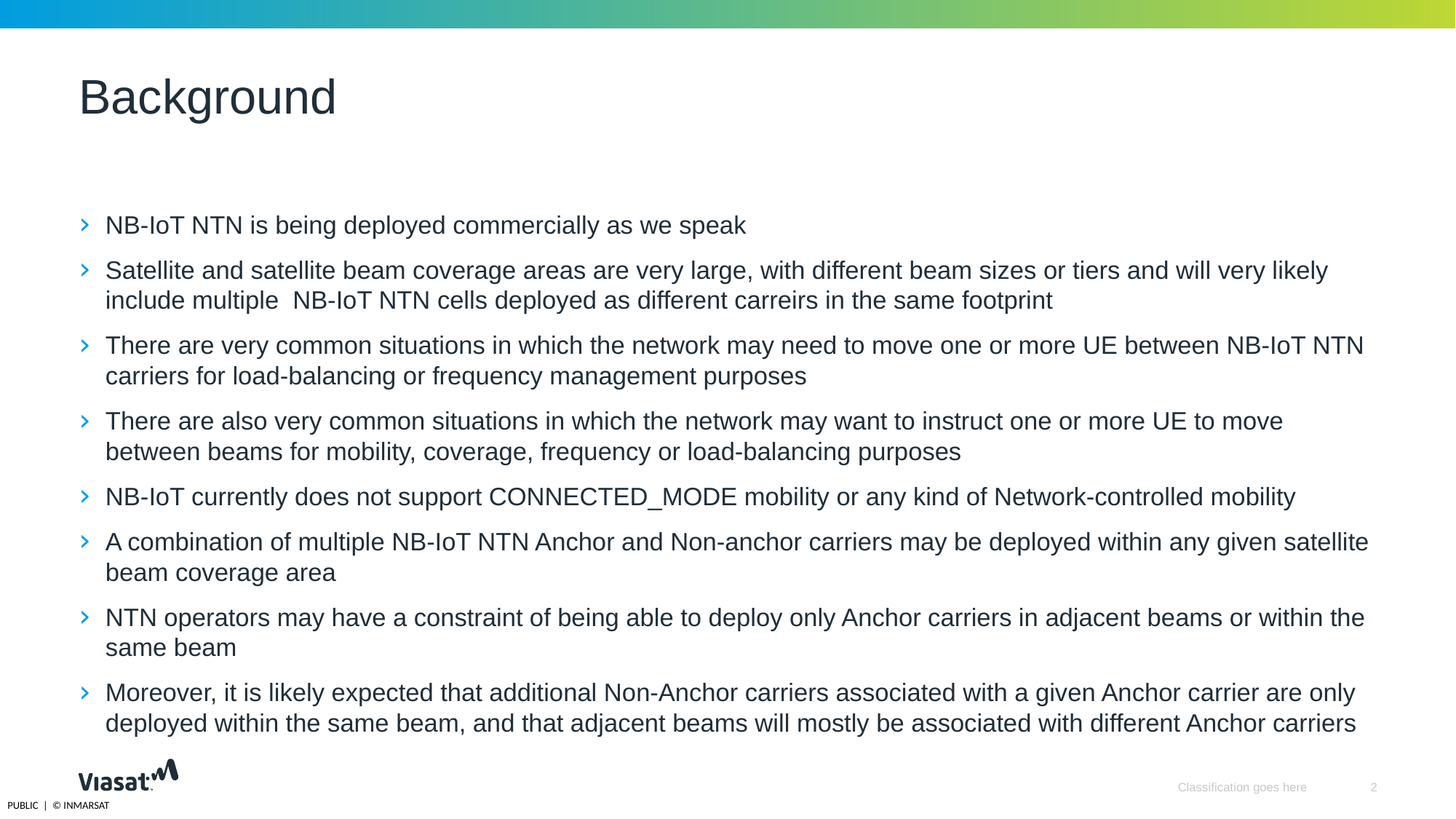

# Background
NB-IoT NTN is being deployed commercially as we speak
Satellite and satellite beam coverage areas are very large, with different beam sizes or tiers and will very likely include multiple  NB-IoT NTN cells deployed as different carreirs in the same footprint
There are very common situations in which the network may need to move one or more UE between NB-IoT NTN carriers for load-balancing or frequency management purposes
There are also very common situations in which the network may want to instruct one or more UE to move between beams for mobility, coverage, frequency or load-balancing purposes
NB-IoT currently does not support CONNECTED_MODE mobility or any kind of Network-controlled mobility
A combination of multiple NB-IoT NTN Anchor and Non-anchor carriers may be deployed within any given satellite beam coverage area
NTN operators may have a constraint of being able to deploy only Anchor carriers in adjacent beams or within the same beam
Moreover, it is likely expected that additional Non-Anchor carriers associated with a given Anchor carrier are only deployed within the same beam, and that adjacent beams will mostly be associated with different Anchor carriers
Classification goes here
2